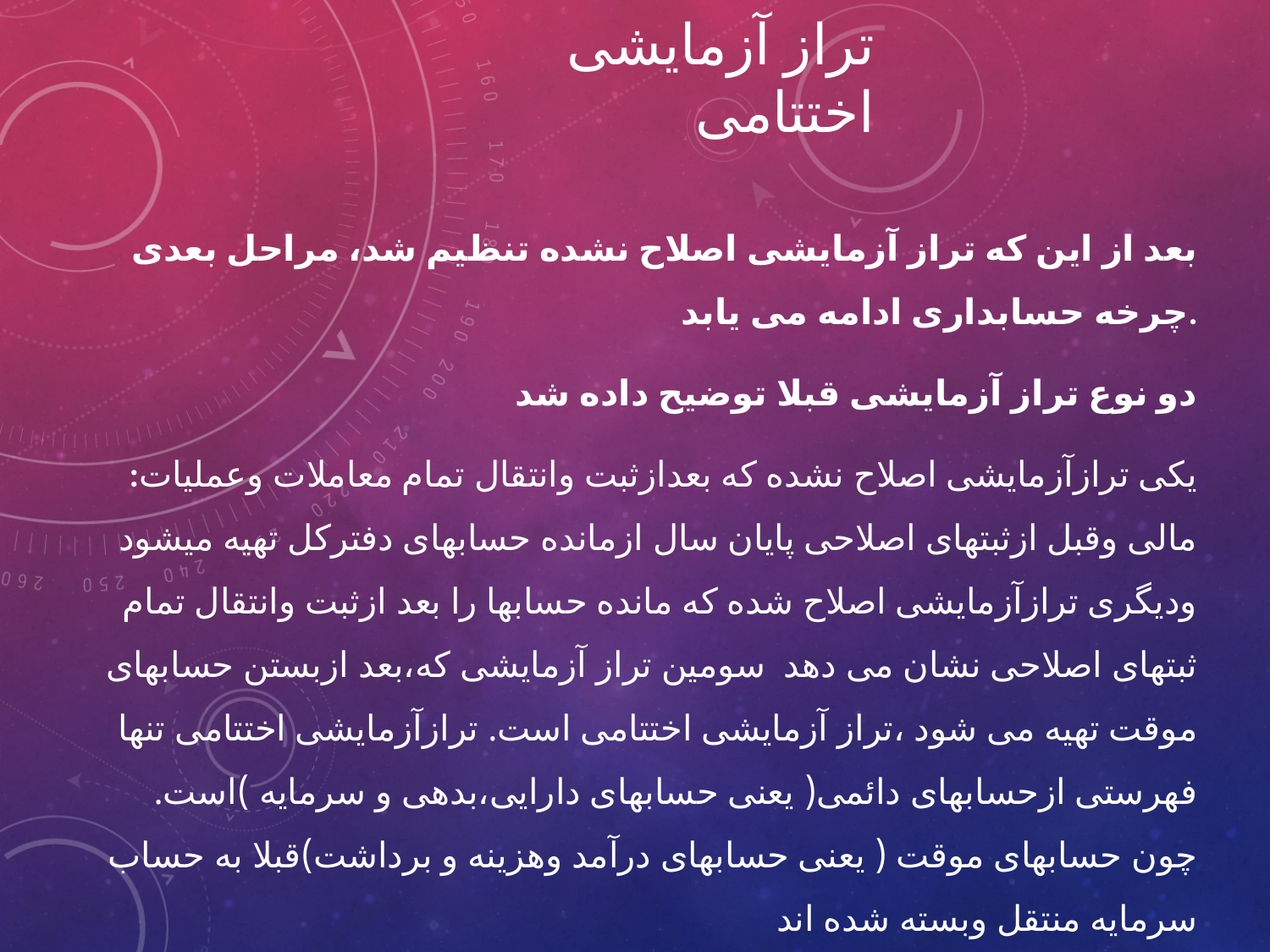

# تراز آزمایشی اختتامی
بعد از این که تراز آزمایشی اصلاح نشده تنظیم شد، مراحل بعدی چرخه حسابداری ادامه می یابد.
دو نوع تراز آزمایشی قبلا توضیح داده شد
:یکی ترازآزمایشی اصلاح نشده که بعدازثبت وانتقال تمام معاملات وعملیات مالی وقبل ازثبتهای اصلاحی پایان سال ازمانده حسابهای دفترکل تهیه میشود ودیگری ترازآزمایشی اصلاح شده که مانده حسابها را بعد ازثبت وانتقال تمام ثبتهای اصلاحی نشان می دهد  سومین تراز آزمایشی که،بعد ازبستن حسابهای موقت تهیه می شود ،تراز آزمایشی اختتامی است. ترازآزمایشی اختتامی تنها فهرستی ازحسابهای دائمی( یعنی حسابهای دارایی،بدهی و سرمایه )است. چون حسابهای موقت ( یعنی حسابهای درآمد وهزینه و برداشت)قبلا به حساب سرمایه منتقل وبسته شده اند